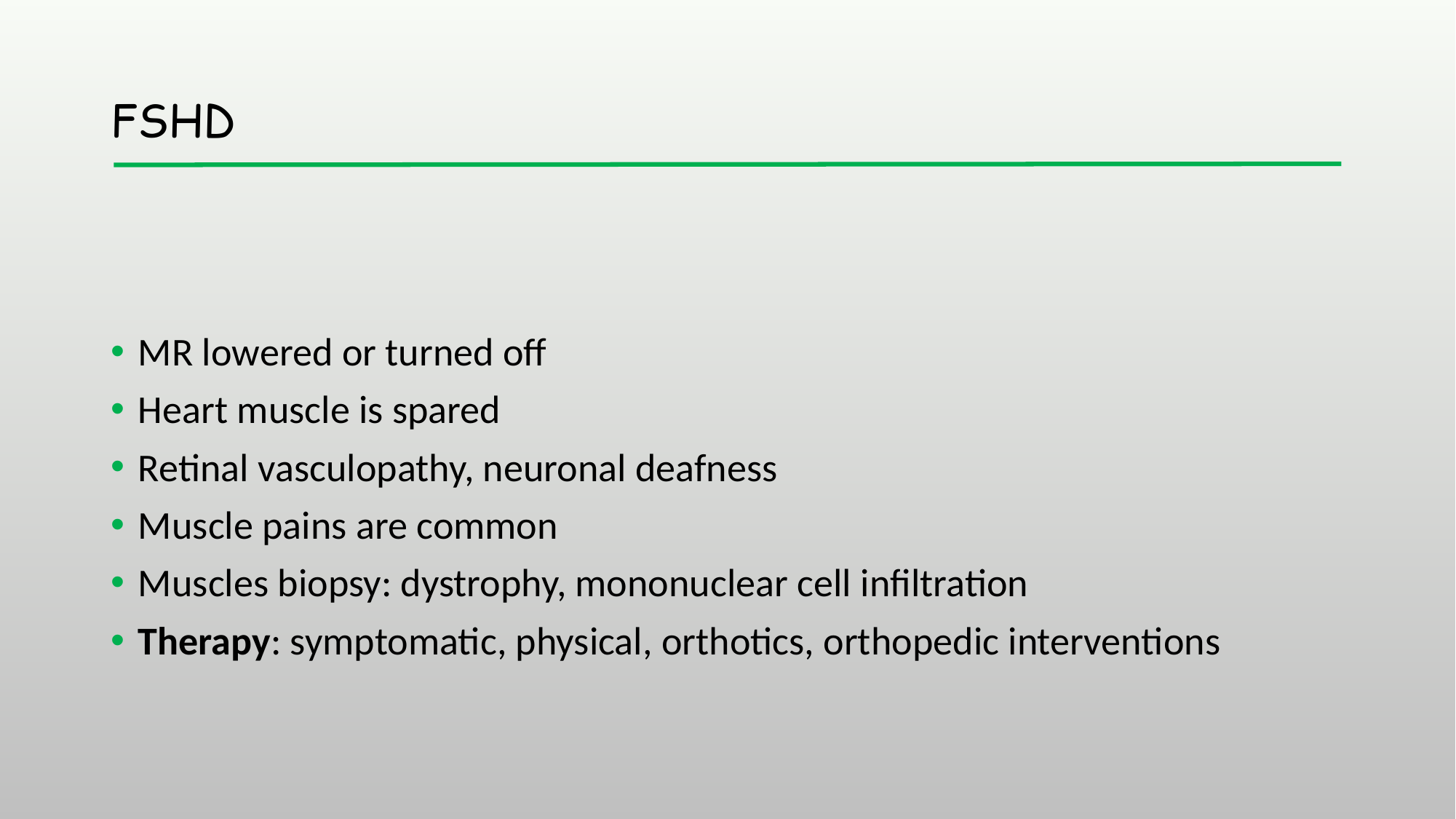

# FSHD

MR lowered or turned off
Heart muscle is spared
Retinal vasculopathy, neuronal deafness
Muscle pains are common
Muscles biopsy: dystrophy, mononuclear cell infiltration
Therapy: symptomatic, physical, orthotics, orthopedic interventions